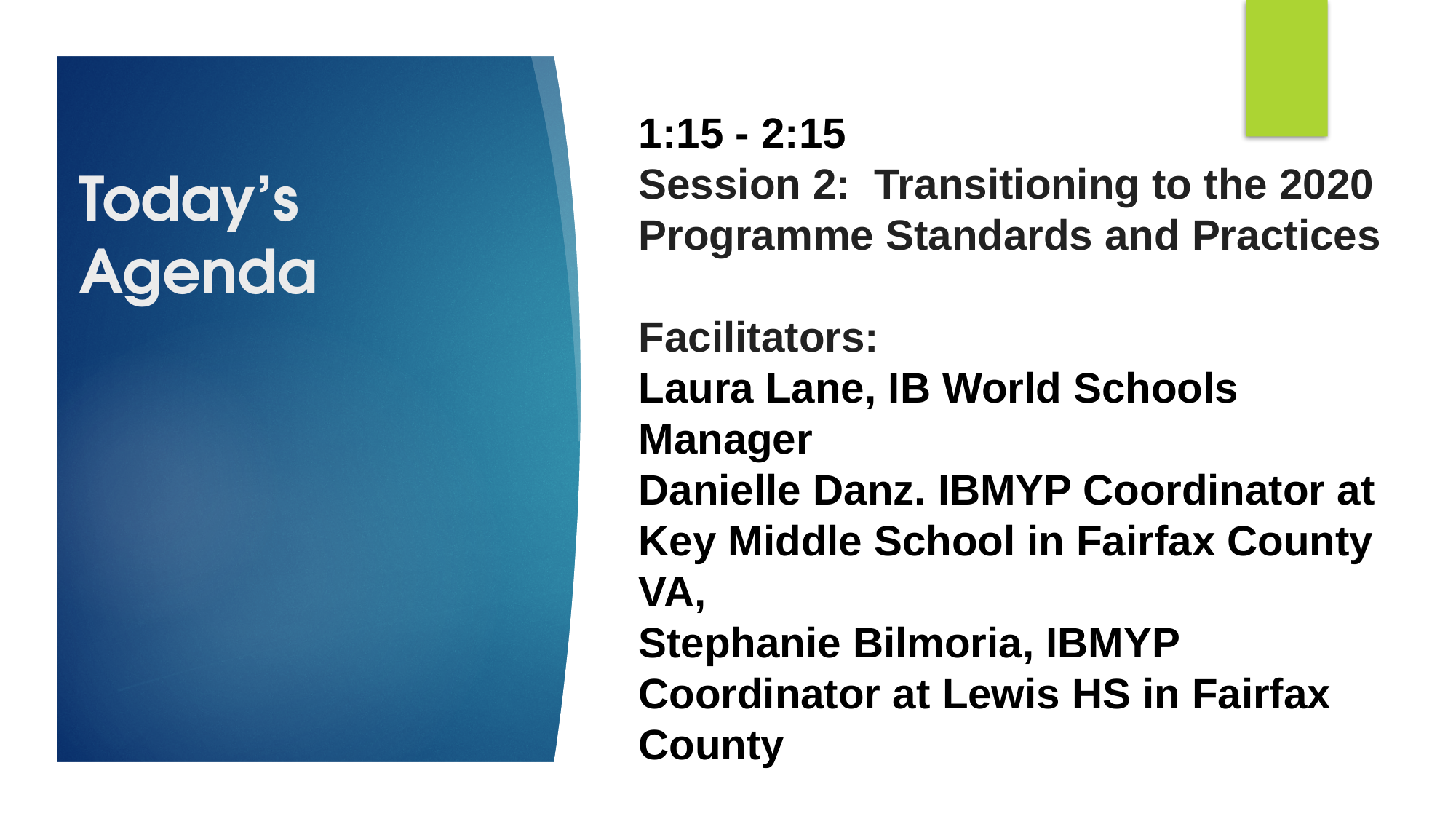

1:15 - 2:15
Session 2:  Transitioning to the 2020 Programme Standards and Practices

Facilitators:
Laura Lane, IB World Schools Manager
Danielle Danz. IBMYP Coordinator at Key Middle School in Fairfax County VA,
Stephanie Bilmoria, IBMYP Coordinator at Lewis HS in Fairfax County

# Today’s
Agenda